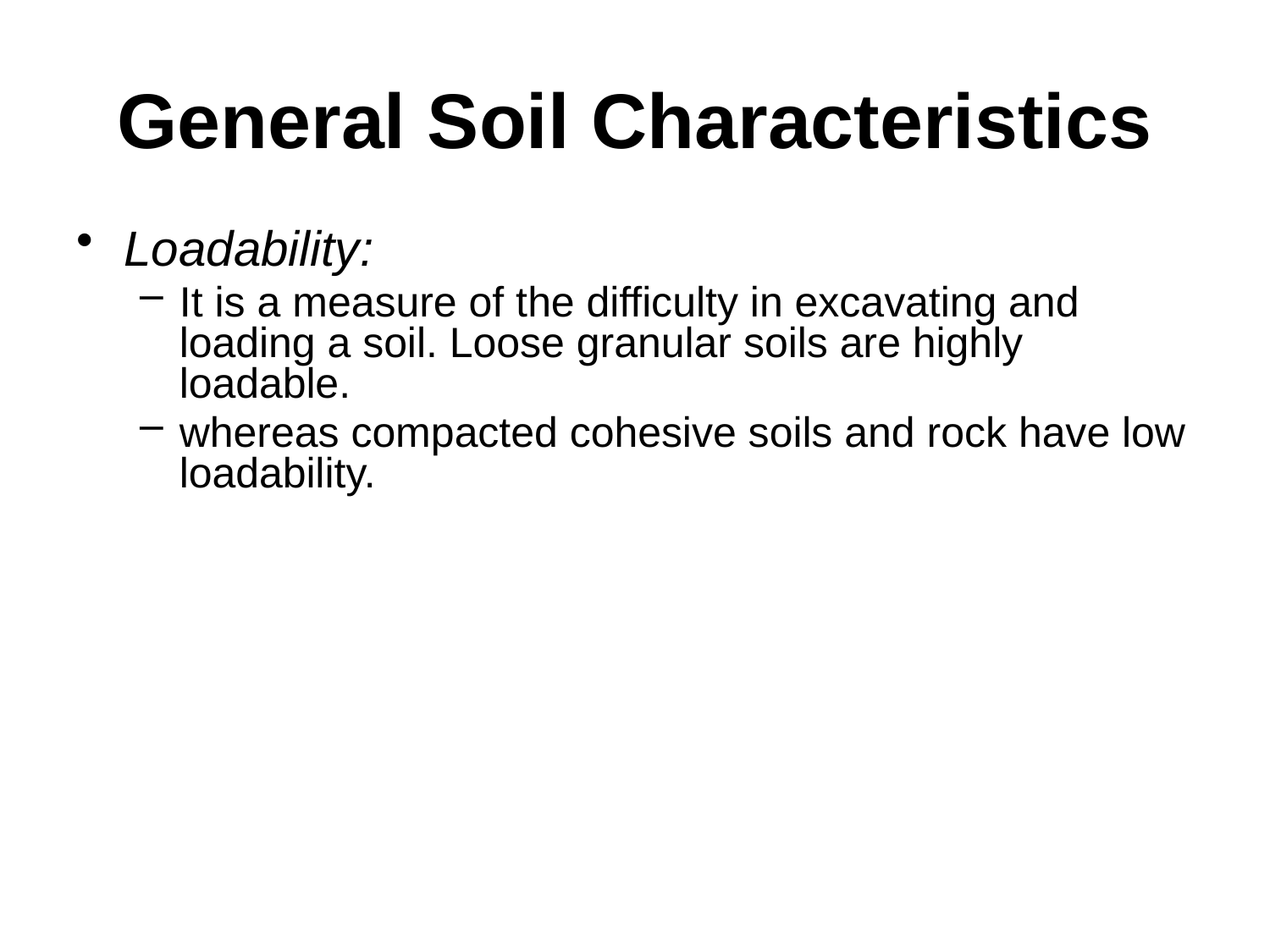

# General Soil Characteristics
Loadability:
It is a measure of the difficulty in excavating and loading a soil. Loose granular soils are highly loadable.
whereas compacted cohesive soils and rock have low loadability.